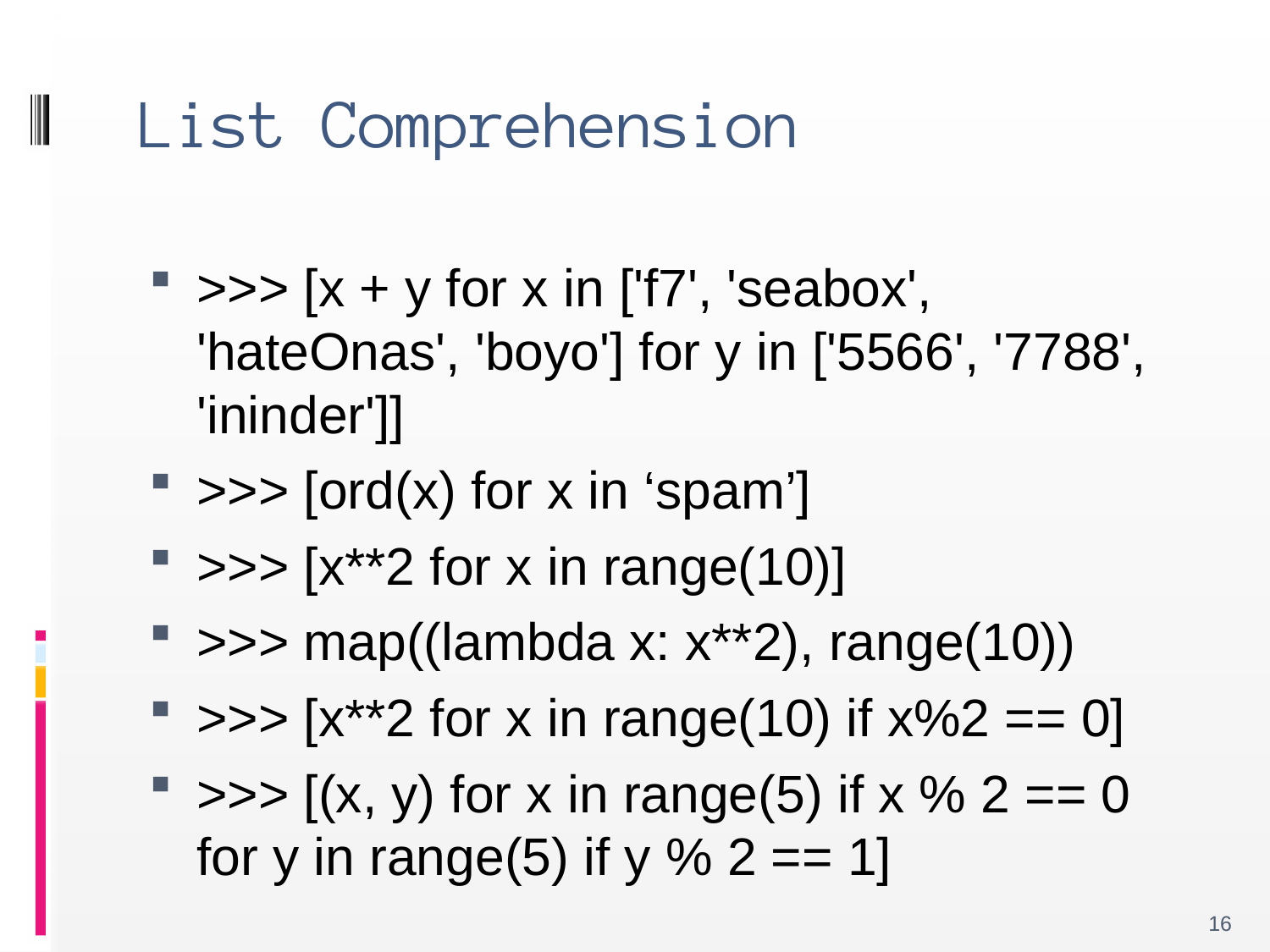

# List Comprehension
>>> [x + y for x in ['f7', 'seabox', 'hateOnas', 'boyo'] for y in ['5566', '7788', 'ininder']]
>>> [ord(x) for x in ‘spam’]
>>> [x**2 for x in range(10)]
>>> map((lambda x: x**2), range(10))
>>> [x**2 for x in range(10) if x%2 == 0]
>>> [(x, y) for x in range(5) if x % 2 == 0 for y in range(5) if y % 2 == 1]
16